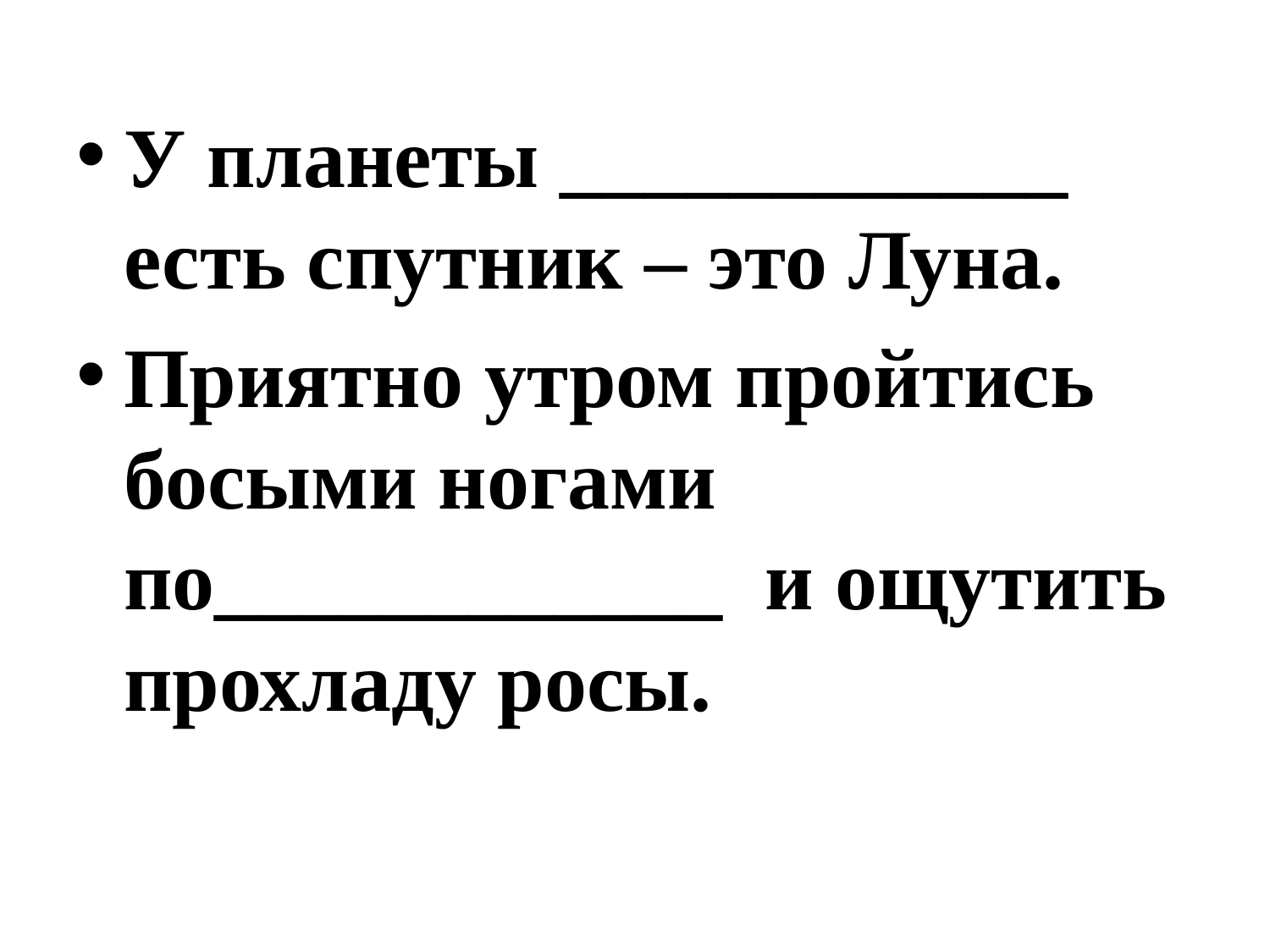

У планеты ____________    есть спутник – это Луна.
Приятно утром пройтись босыми ногами по____________  и ощутить прохладу росы.